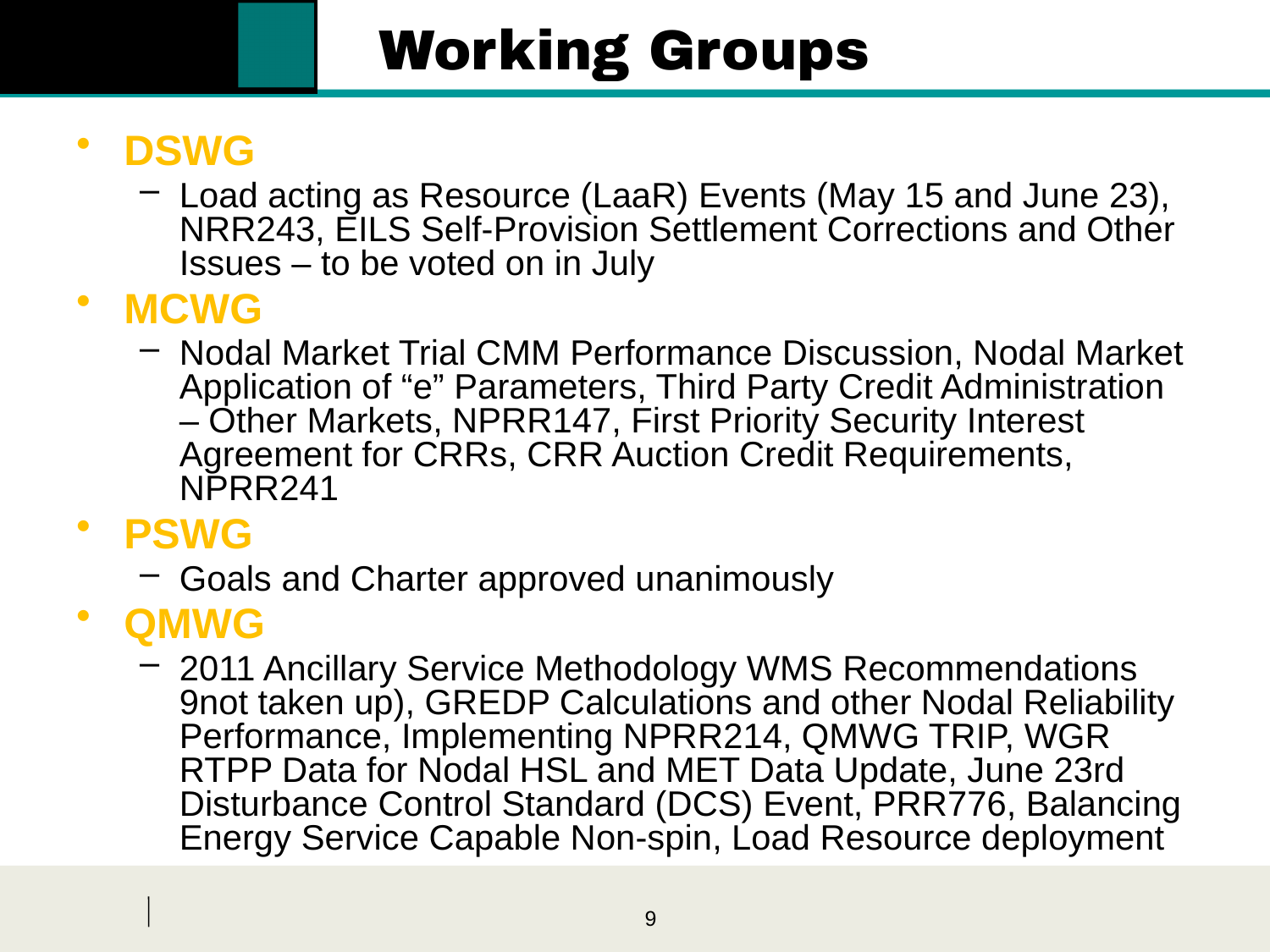

# Working Groups
DSWG
Load acting as Resource (LaaR) Events (May 15 and June 23), NRR243, EILS Self-Provision Settlement Corrections and Other Issues – to be voted on in July
MCWG
Nodal Market Trial CMM Performance Discussion, Nodal Market Application of “e” Parameters, Third Party Credit Administration – Other Markets, NPRR147, First Priority Security Interest Agreement for CRRs, CRR Auction Credit Requirements, NPRR241
PSWG
Goals and Charter approved unanimously
QMWG
2011 Ancillary Service Methodology WMS Recommendations 9not taken up), GREDP Calculations and other Nodal Reliability Performance, Implementing NPRR214, QMWG TRIP, WGR RTPP Data for Nodal HSL and MET Data Update, June 23rd Disturbance Control Standard (DCS) Event, PRR776, Balancing Energy Service Capable Non-spin, Load Resource deployment